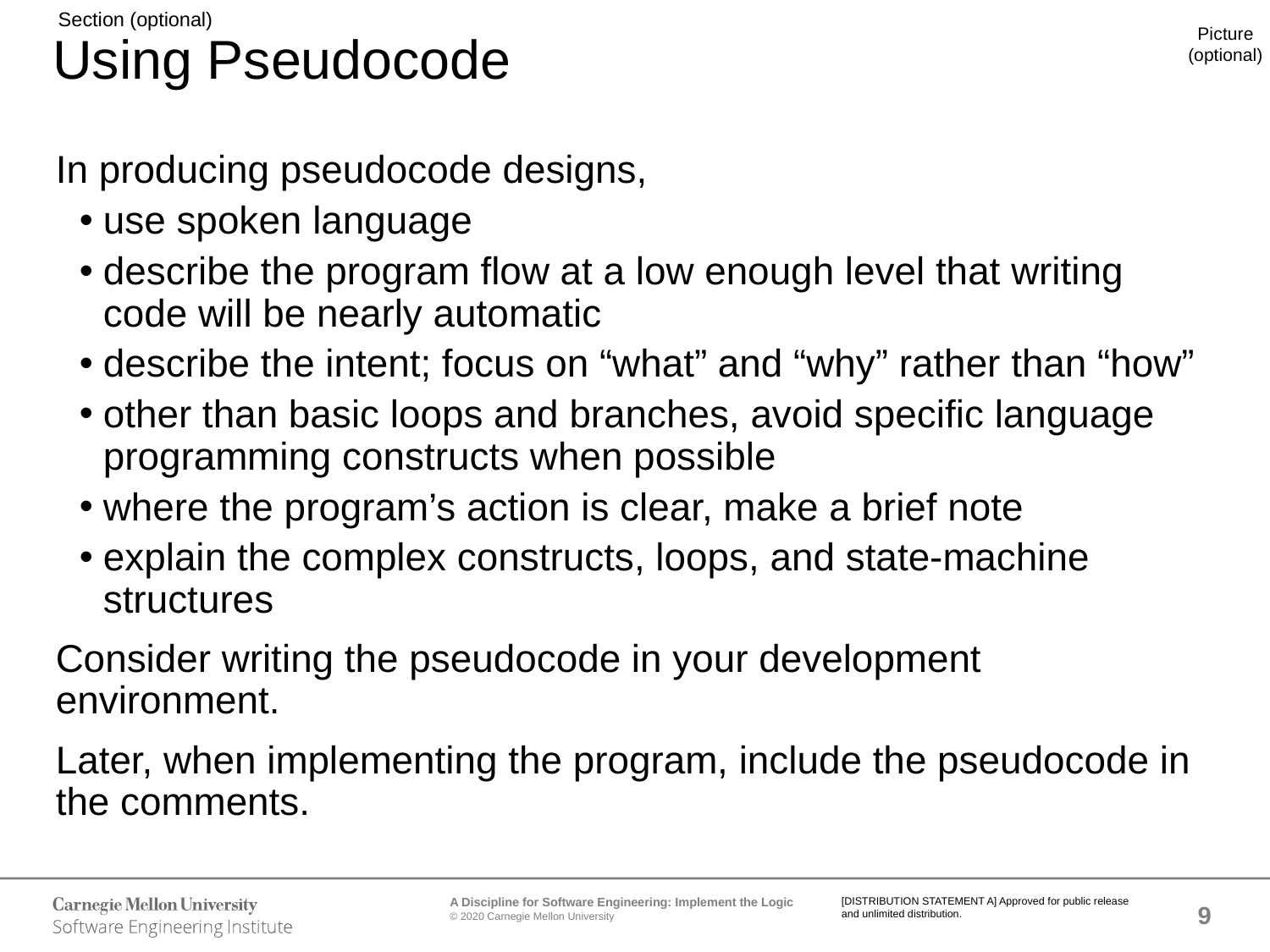

# Using Pseudocode
In producing pseudocode designs,
use spoken language
describe the program flow at a low enough level that writing code will be nearly automatic
describe the intent; focus on “what” and “why” rather than “how”
other than basic loops and branches, avoid specific language programming constructs when possible
where the program’s action is clear, make a brief note
explain the complex constructs, loops, and state-machine structures
Consider writing the pseudocode in your development environment.
Later, when implementing the program, include the pseudocode in the comments.